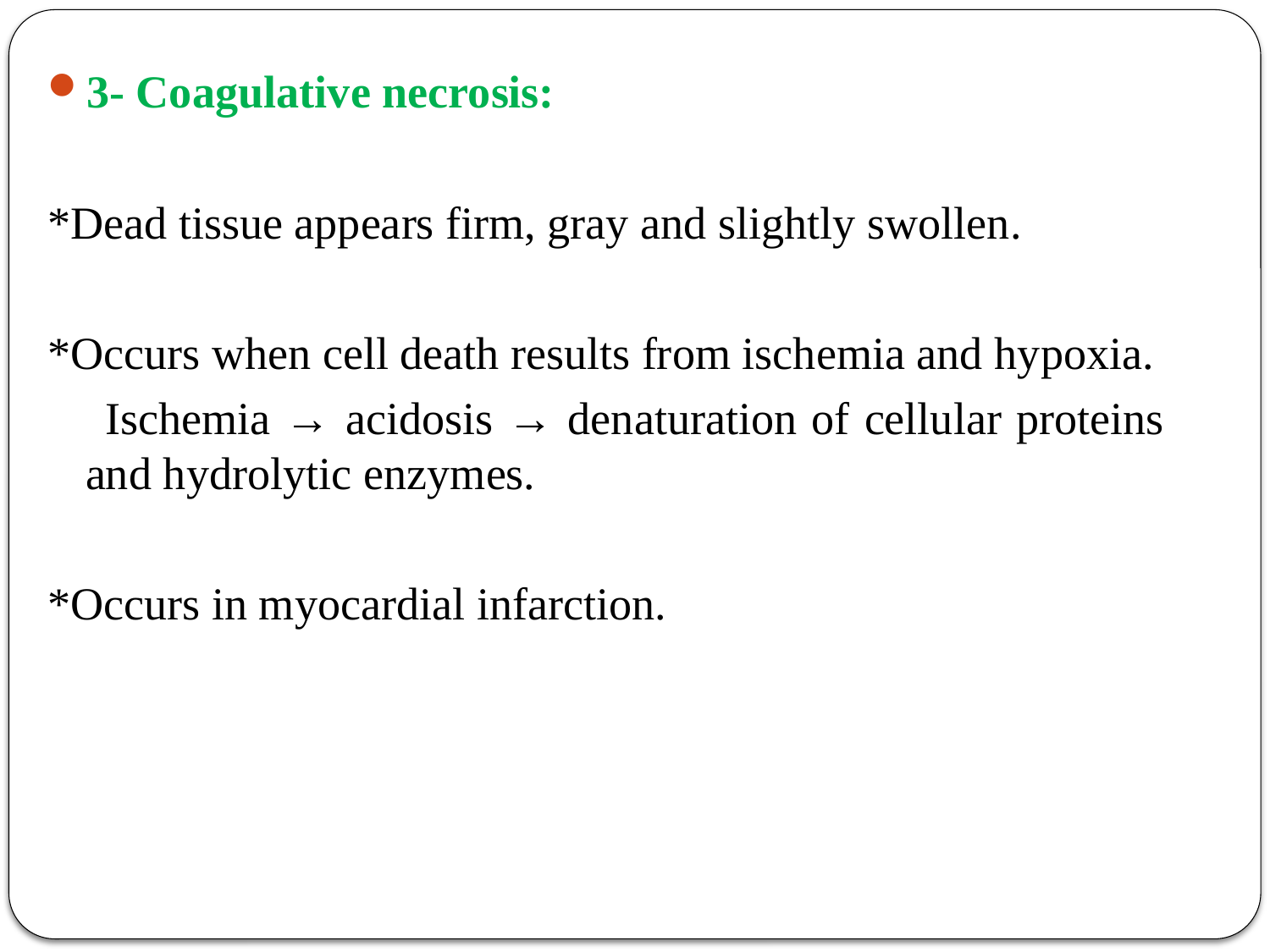

3- Coagulative necrosis:

*Dead tissue appears firm, gray and slightly swollen.

*Occurs when cell death results from ischemia and hypoxia.
    Ischemia → acidosis → denaturation of cellular proteins and hydrolytic enzymes.

*Occurs in myocardial infarction.